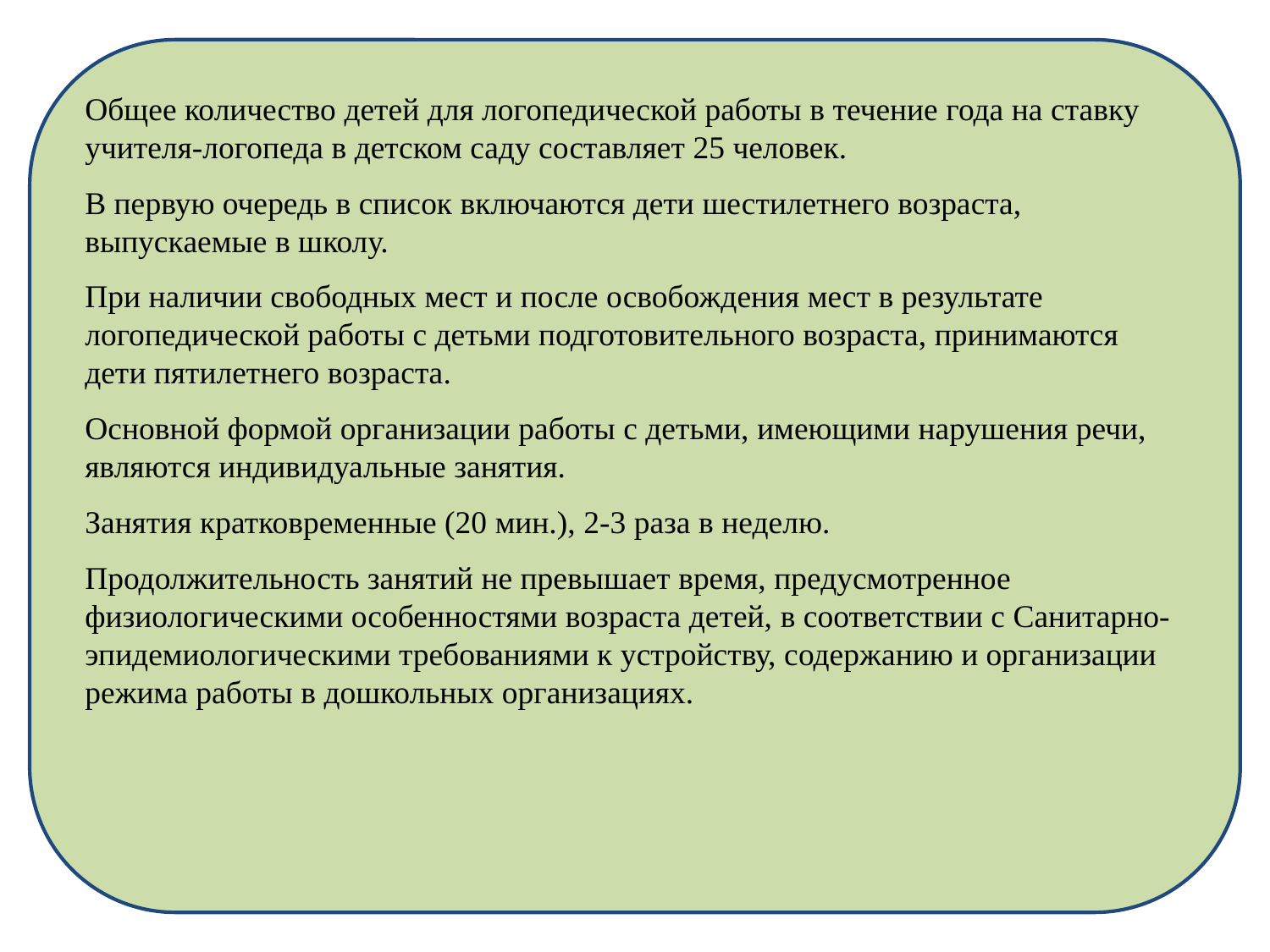

Общее количество детей для логопедической работы в течение года на ставку учителя-логопеда в детском саду составляет 25 человек.
В первую очередь в список включаются дети шестилетнего возраста, выпускаемые в школу.
При наличии свободных мест и после освобождения мест в результате логопедической работы с детьми подготовительного возраста, принимаются дети пятилетнего возраста.
Основной формой организации работы с детьми, имеющими нарушения речи, являются индивидуальные занятия.
Занятия кратковременные (20 мин.), 2-3 раза в неделю.
Продолжительность занятий не превышает время, предусмотренное физиологическими особенностями возраста детей, в соответствии с Санитарно-эпидемиологическими требованиями к устройству, содержанию и организации режима работы в дошкольных организациях.